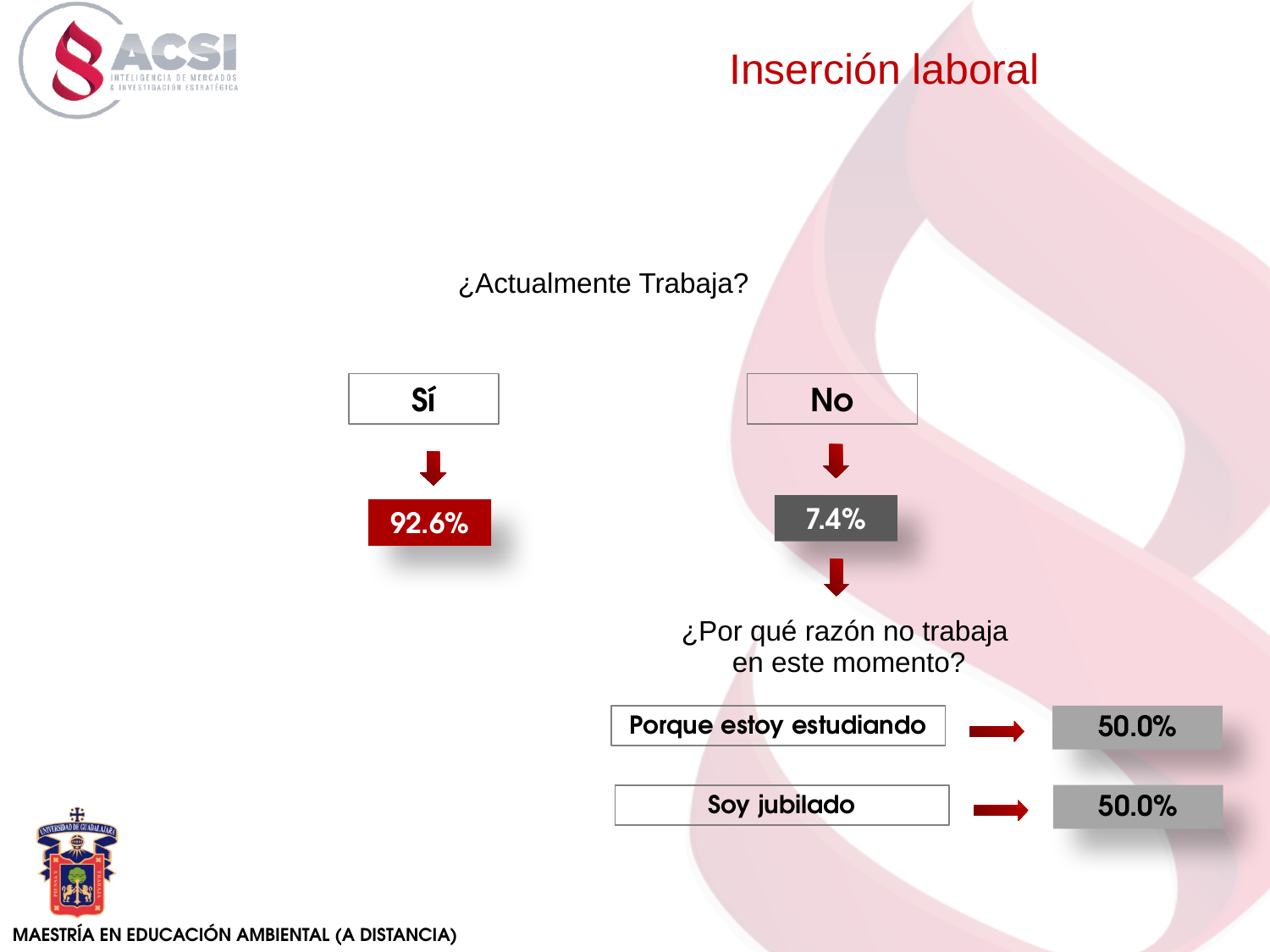

Inserción laboral
¿Actualmente Trabaja?
Sí
No

7.4%
92.6%

¿Por qué razón no trabaja
en este momento?
Porque estoy estudiando
50.0%

50.0%
Soy jubilado